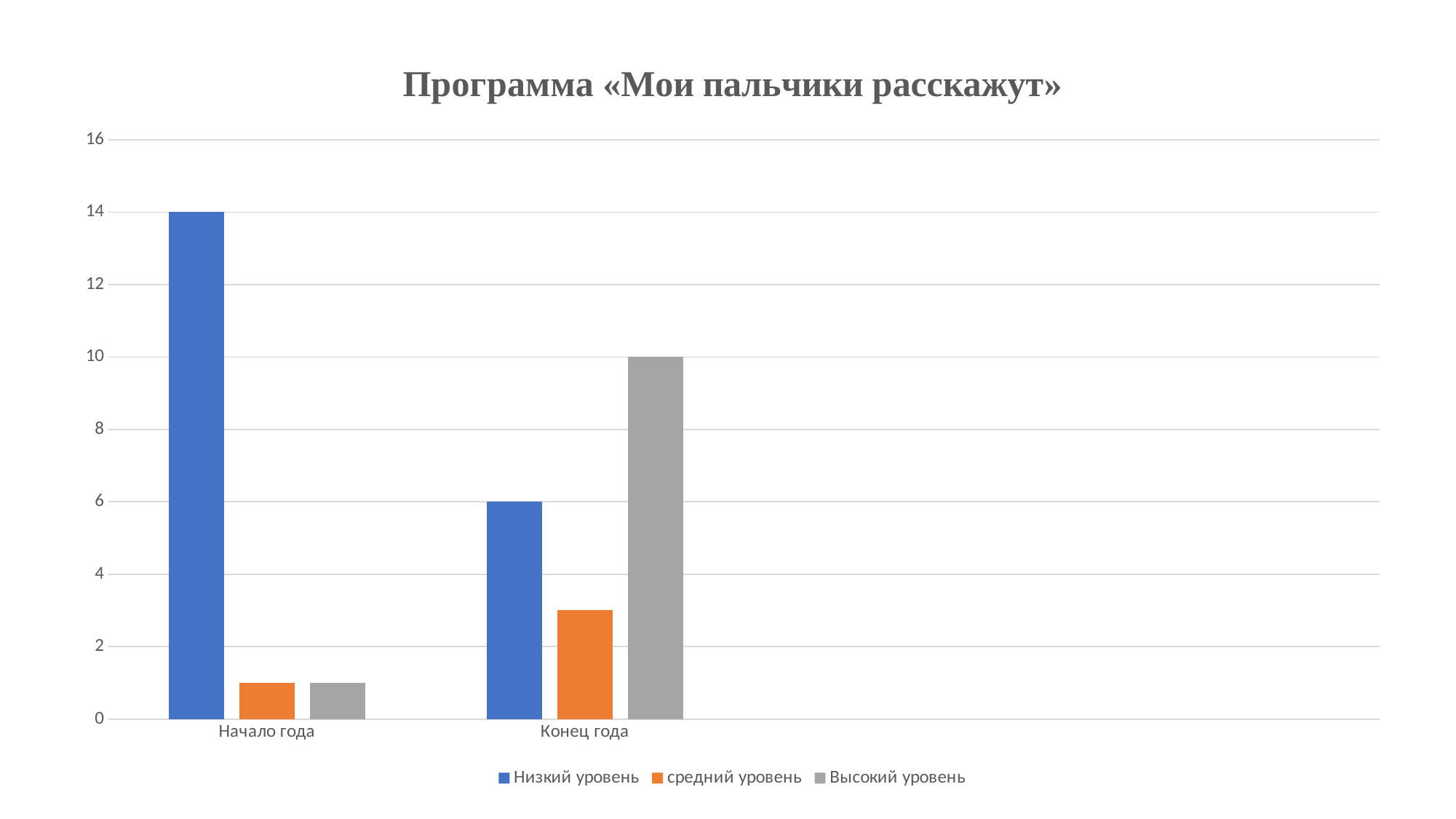

### Chart: Программа «Мои пальчики расскажут»

| Category | Низкий уровень | средний уровень | Высокий уровень |
|---|---|---|---|
| Начало года | 14.0 | 1.0 | 1.0 |
| Конец года | 6.0 | 3.0 | 10.0 |